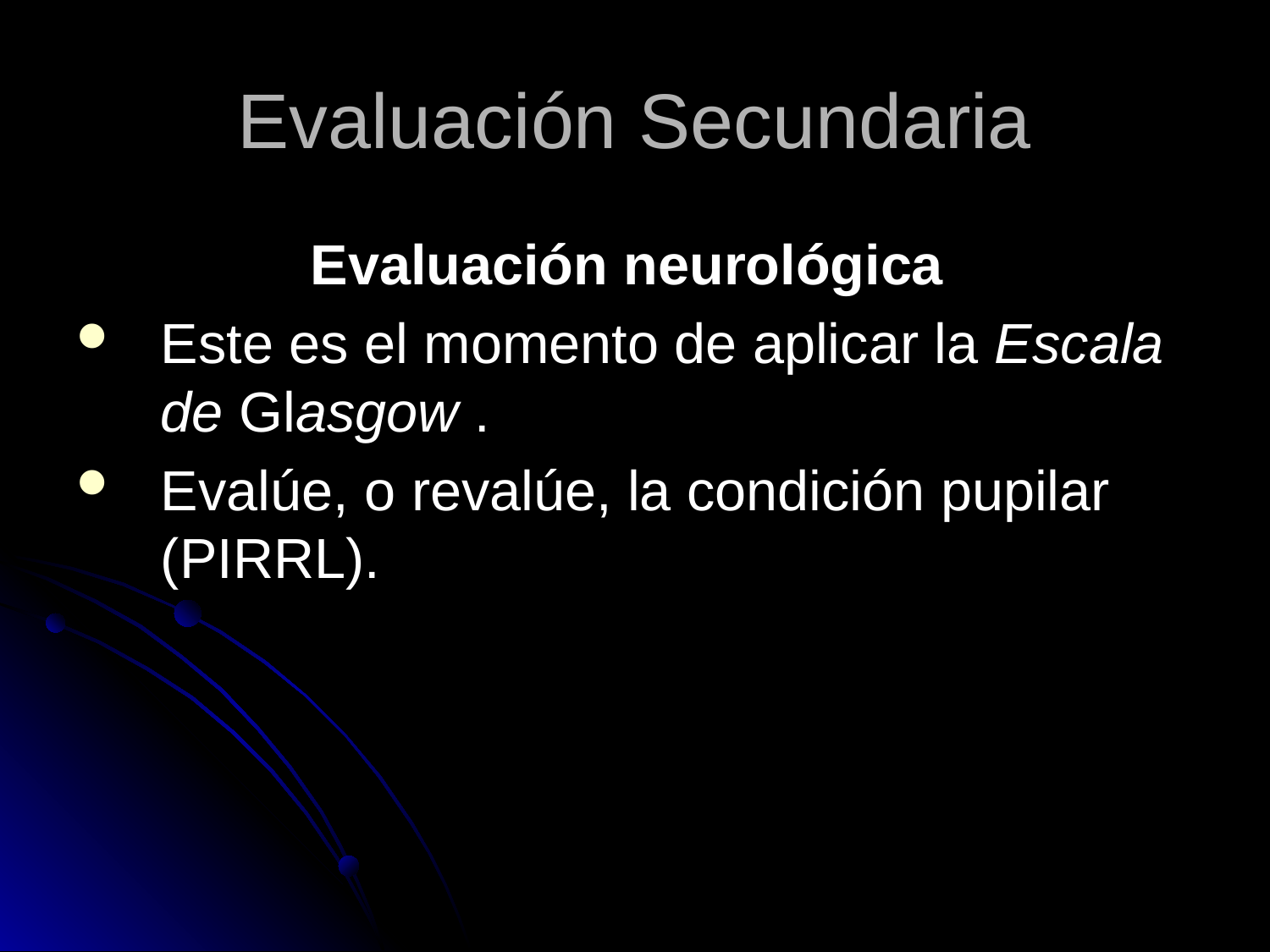

# Evaluación Secundaria
Evaluación neurológica
Este es el momento de aplicar la Escala de Glasgow .
Evalúe, o revalúe, la condición pupilar (PIRRL).